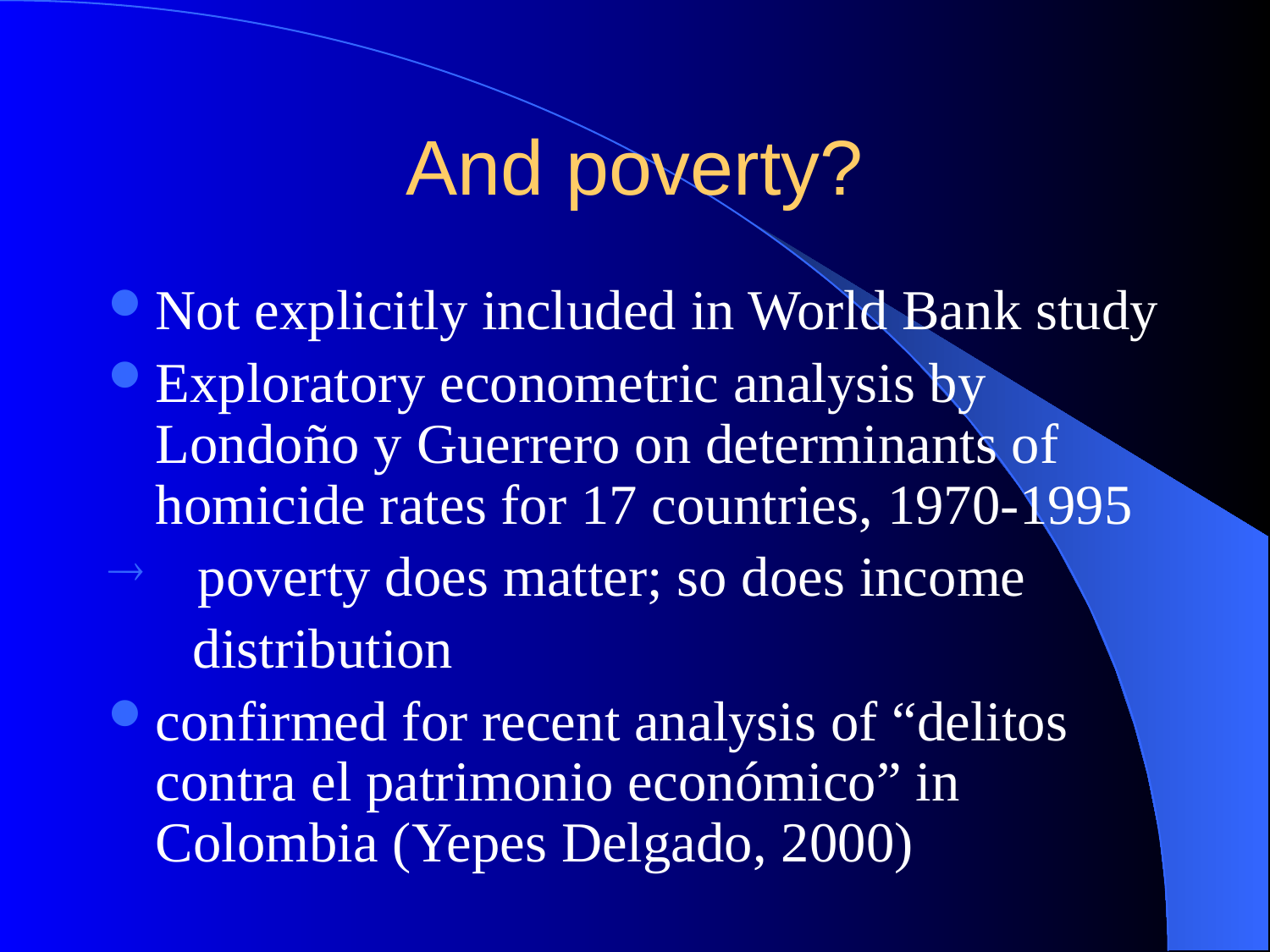

# And poverty?
Not explicitly included in World Bank study
Exploratory econometric analysis by Londoño y Guerrero on determinants of homicide rates for 17 countries, 1970-1995
   poverty does matter; so does income
      distribution
confirmed for recent analysis of “delitos contra el patrimonio económico” in Colombia (Yepes Delgado, 2000)